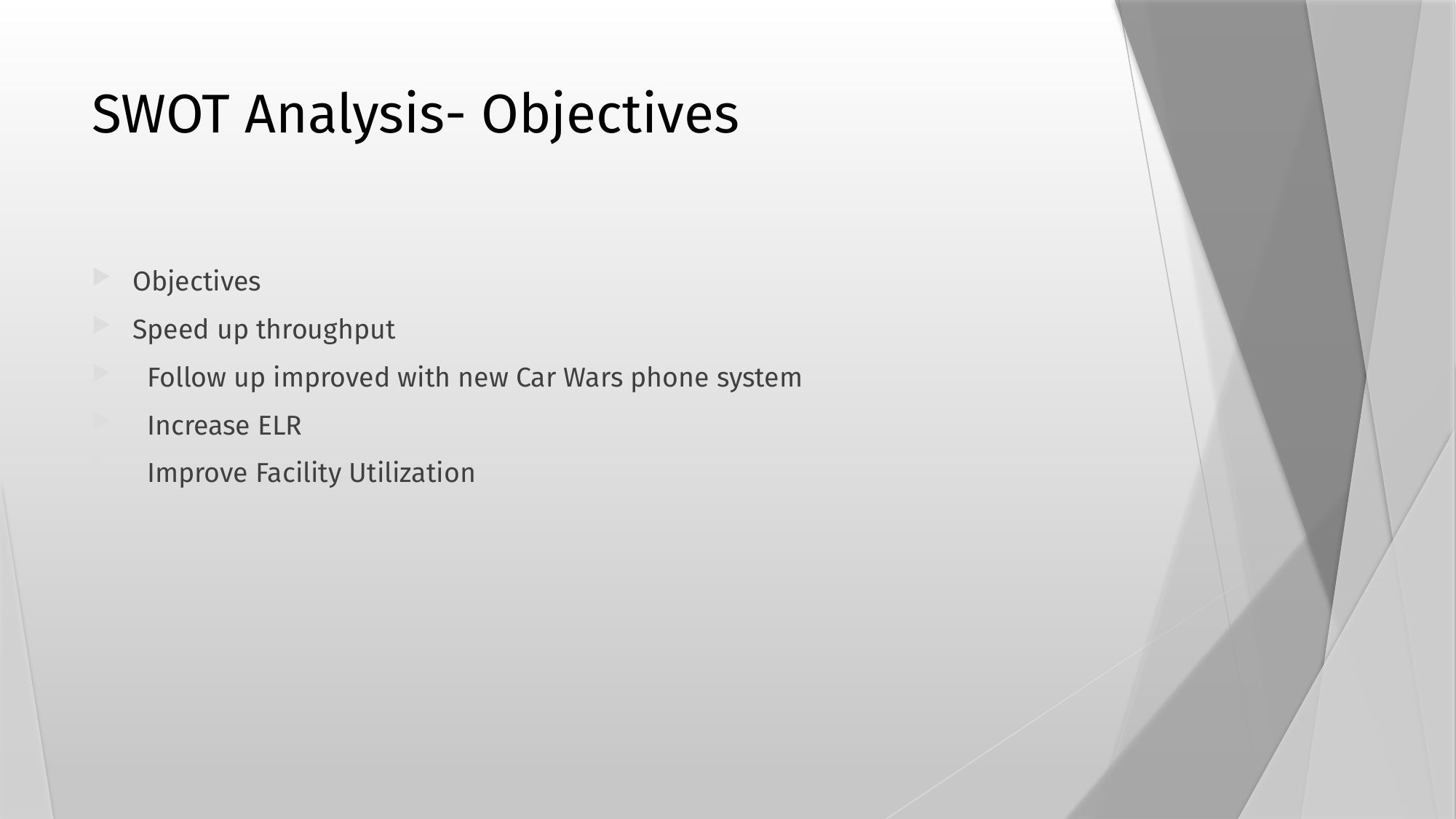

# SWOT Analysis- Objectives
Objectives
Speed up throughput
  Follow up improved with new Car Wars phone system
  Increase ELR
  Improve Facility Utilization